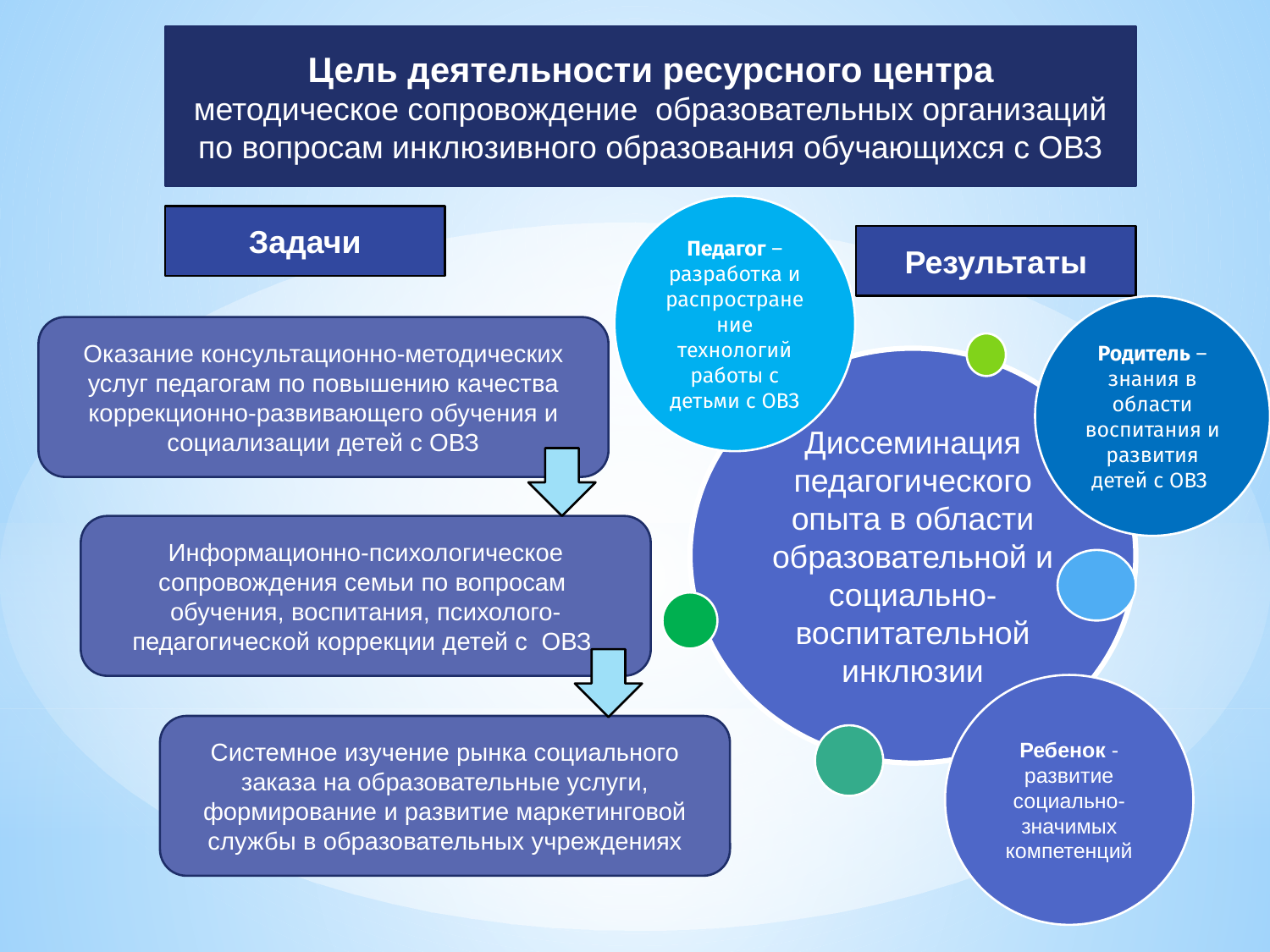

Цель деятельности ресурсного центра
методическое сопровождение  образовательных организаций по вопросам инклюзивного образования обучающихся с ОВЗ
Педагог – разработка и распространение технологий работы с детьми с ОВЗ
Задачи
Результаты
Родитель – знания в области воспитания и развития детей с ОВЗ
Оказание консультационно-методических услуг педагогам по повышению качества коррекционно-развивающего обучения и социализации детей с ОВЗ

Диссеминация педагогического опыта в области образовательной и социально-воспитательной инклюзии

Информационно-психологическое сопровождения семьи по вопросам  обучения, воспитания, психолого-педагогической коррекции детей с  ОВЗ

Ребенок -развитие социально-значимых компетенций
Системное изучение рынка социального заказа на образовательные услуги, формирование и развитие маркетинговой службы в образовательных учреждениях